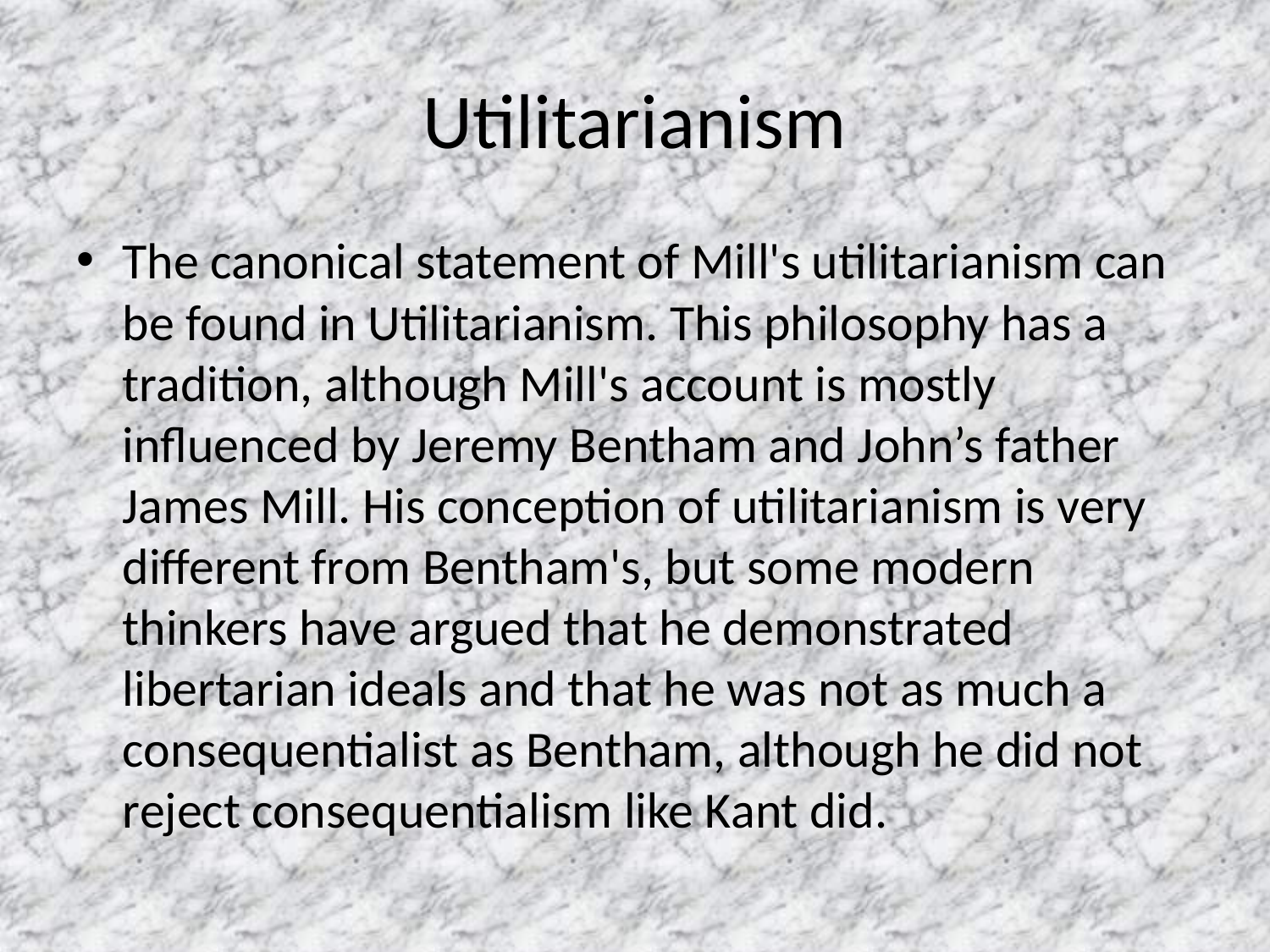

# Utilitarianism
The canonical statement of Mill's utilitarianism can be found in Utilitarianism. This philosophy has a tradition, although Mill's account is mostly influenced by Jeremy Bentham and John’s father James Mill. His conception of utilitarianism is very different from Bentham's, but some modern thinkers have argued that he demonstrated libertarian ideals and that he was not as much a consequentialist as Bentham, although he did not reject consequentialism like Kant did.